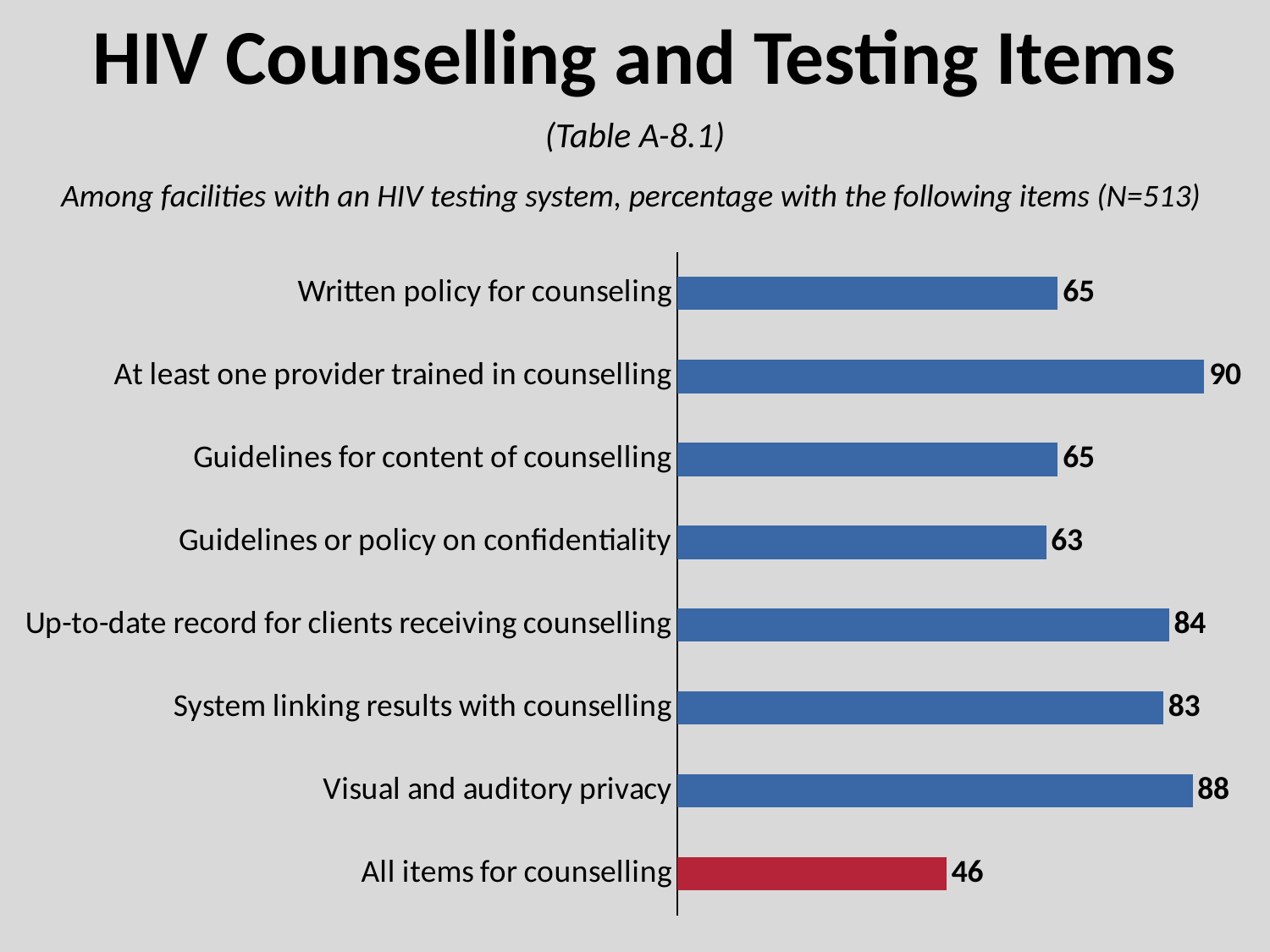

# HIV Counselling and Testing Items
(Table A-8.1)
Among facilities with an HIV testing system, percentage with the following items (N=513)

### Chart

| Category | Series 1 |
|---|---|
| All items for counselling | 46.0 |
| Visual and auditory privacy | 88.0 |
| System linking results with counselling | 83.0 |
| Up-to-date record for clients receiving counselling | 84.0 |
| Guidelines or policy on confidentiality | 63.0 |
| Guidelines for content of counselling | 65.0 |
| At least one provider trained in counselling | 90.0 |
| Written policy for counseling | 65.0 |